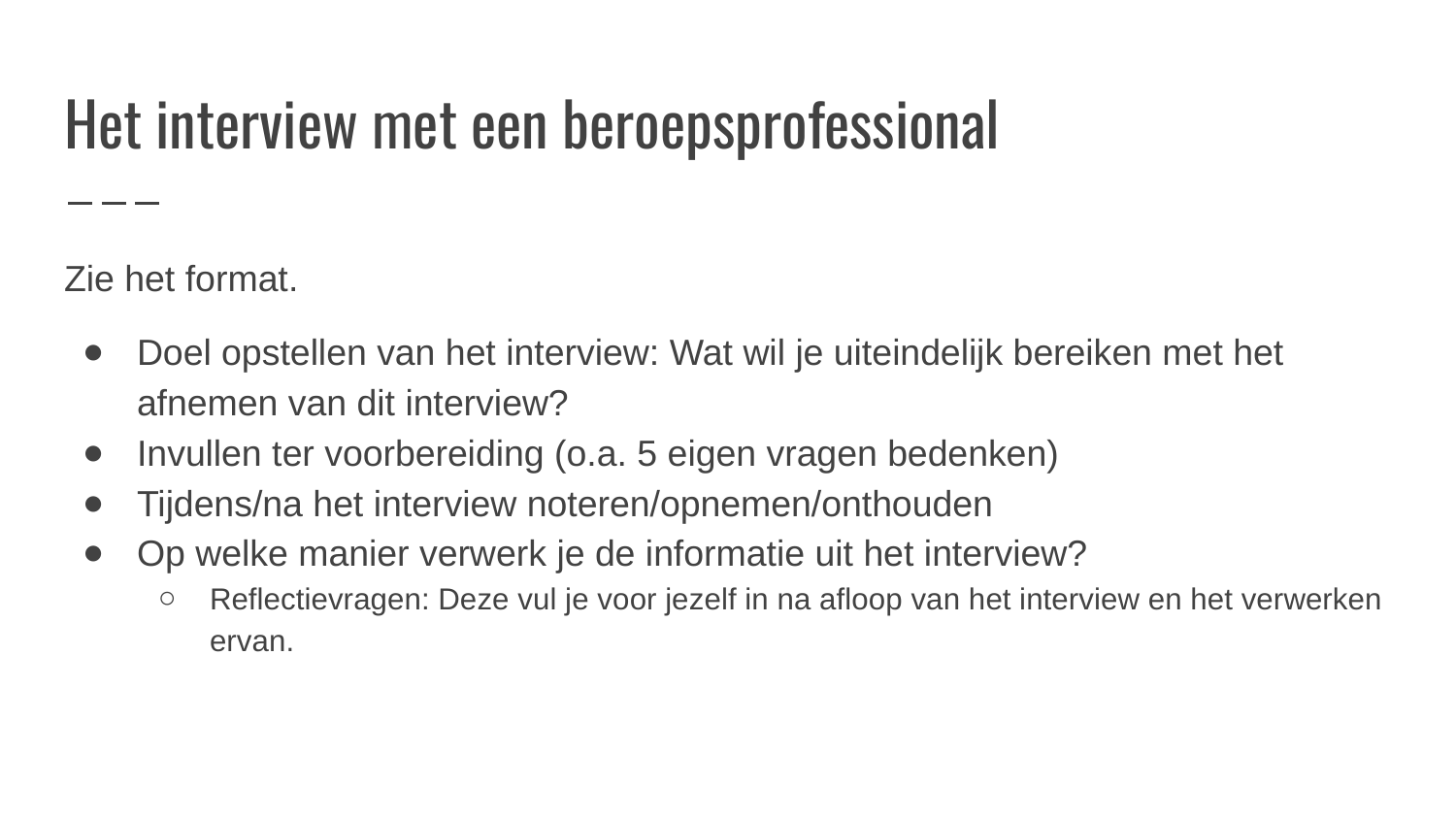

# Het interview met een beroepsprofessional
Zie het format.
Doel opstellen van het interview: Wat wil je uiteindelijk bereiken met het afnemen van dit interview?
Invullen ter voorbereiding (o.a. 5 eigen vragen bedenken)
Tijdens/na het interview noteren/opnemen/onthouden
Op welke manier verwerk je de informatie uit het interview?
Reflectievragen: Deze vul je voor jezelf in na afloop van het interview en het verwerken ervan.